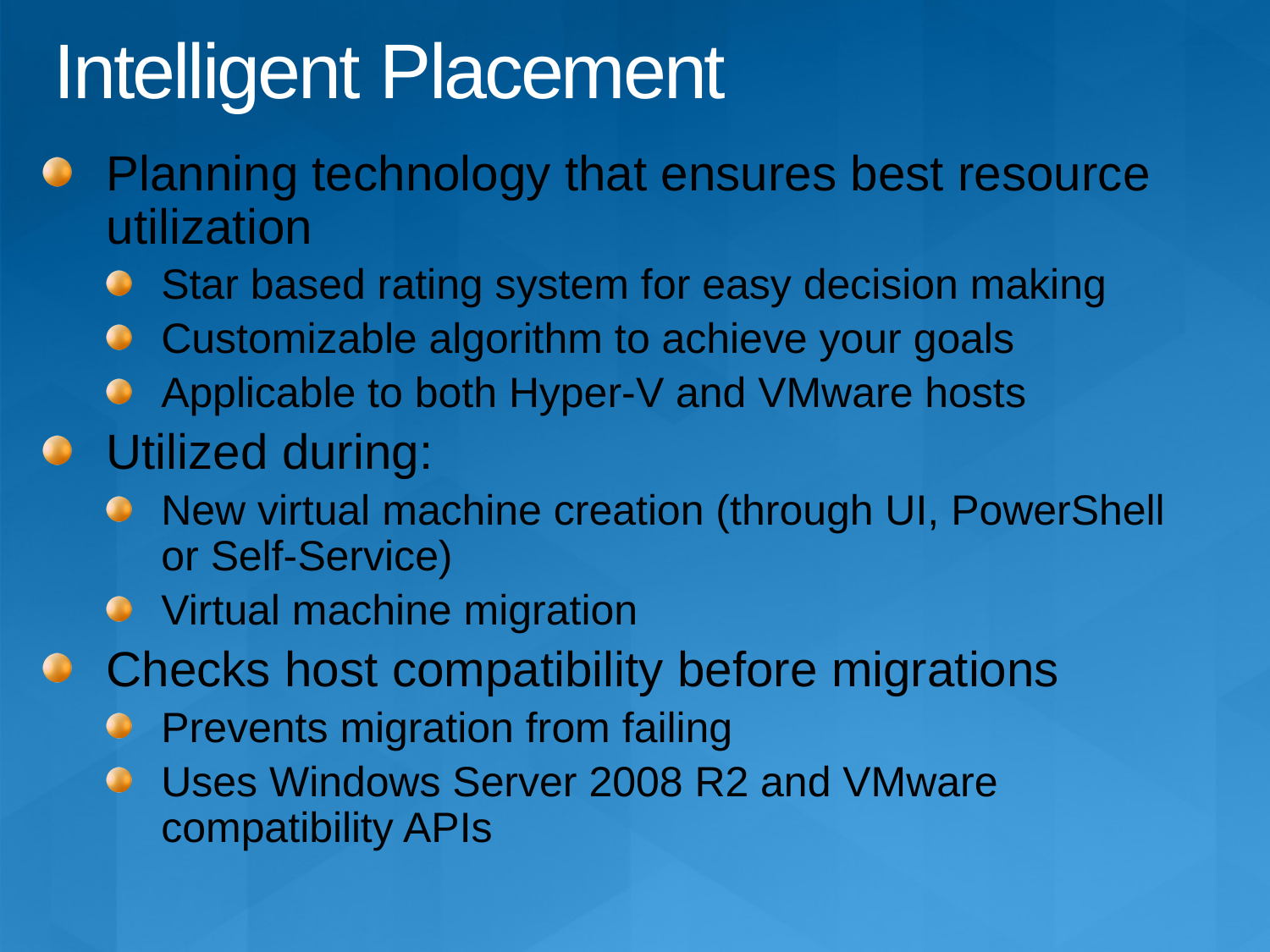

# Intelligent Placement
Planning technology that ensures best resource utilization
Star based rating system for easy decision making
Customizable algorithm to achieve your goals
Applicable to both Hyper-V and VMware hosts
Utilized during:
New virtual machine creation (through UI, PowerShell or Self-Service)
Virtual machine migration
Checks host compatibility before migrations
Prevents migration from failing
Uses Windows Server 2008 R2 and VMware compatibility APIs